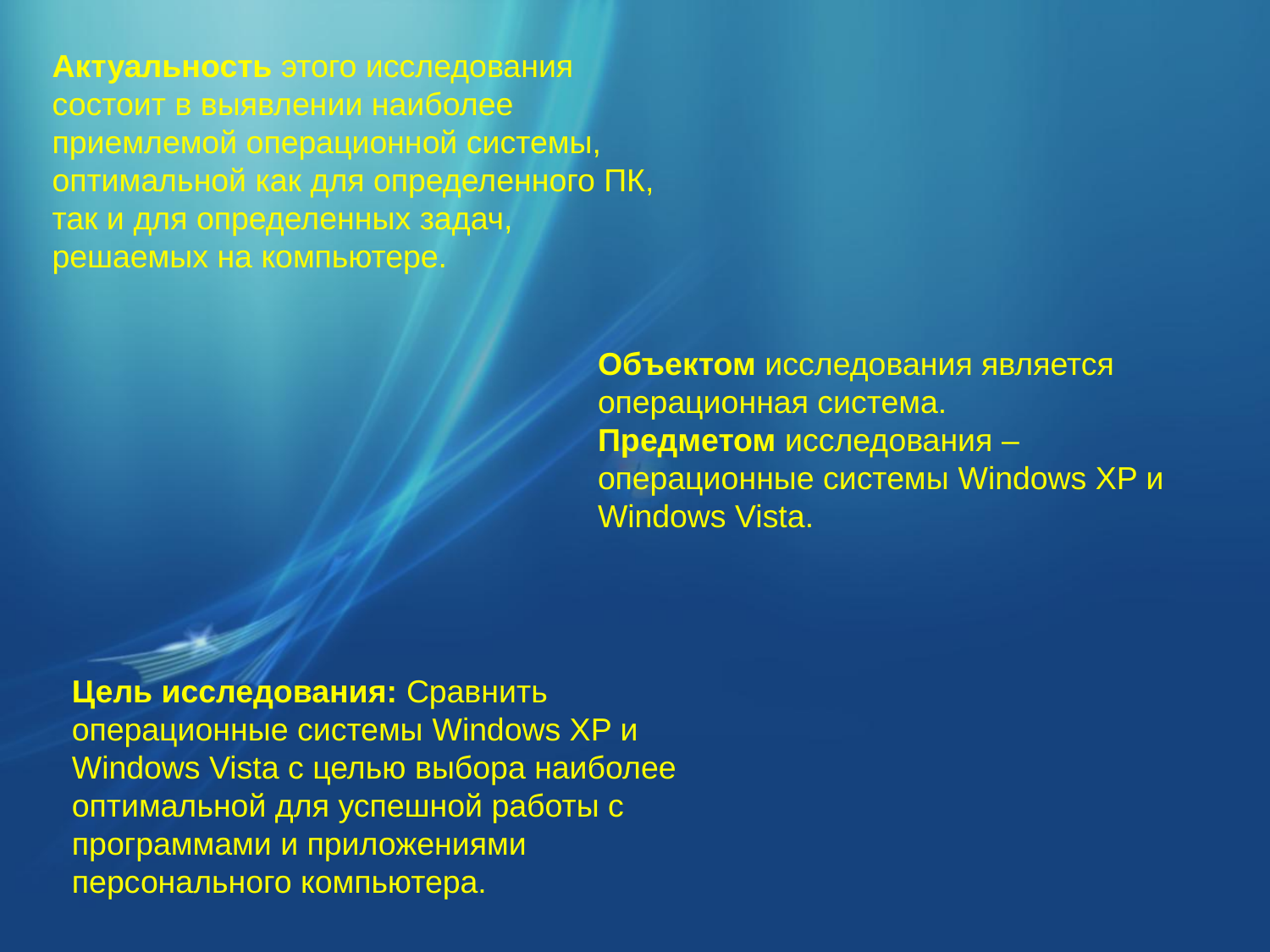

Актуальность этого исследования состоит в выявлении наиболее приемлемой операционной системы, оптимальной как для определенного ПК, так и для определенных задач, решаемых на компьютере.
Объектом исследования является операционная система.
Предметом исследования – операционные системы Windows XP и Windows Vista.
Цель исследования: Сравнить операционные системы Windows XP и Windows Vista с целью выбора наиболее оптимальной для успешной работы с программами и приложениями персонального компьютера.